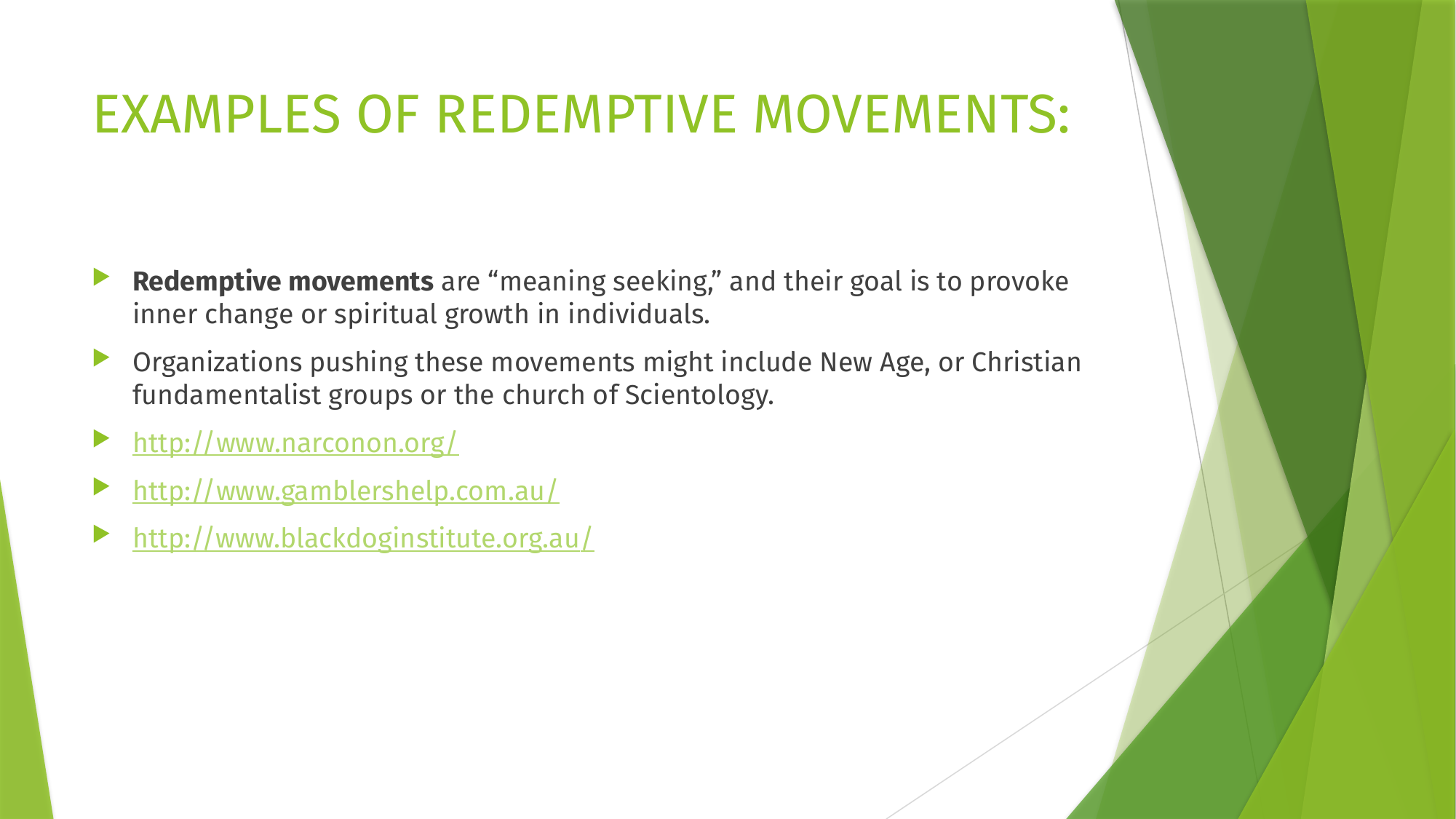

# EXAMPLES OF REDEMPTIVE MOVEMENTS:
Redemptive movements are “meaning seeking,” and their goal is to provoke inner change or spiritual growth in individuals.
Organizations pushing these movements might include New Age, or Christian fundamentalist groups or the church of Scientology.
http://www.narconon.org/
http://www.gamblershelp.com.au/
http://www.blackdoginstitute.org.au/